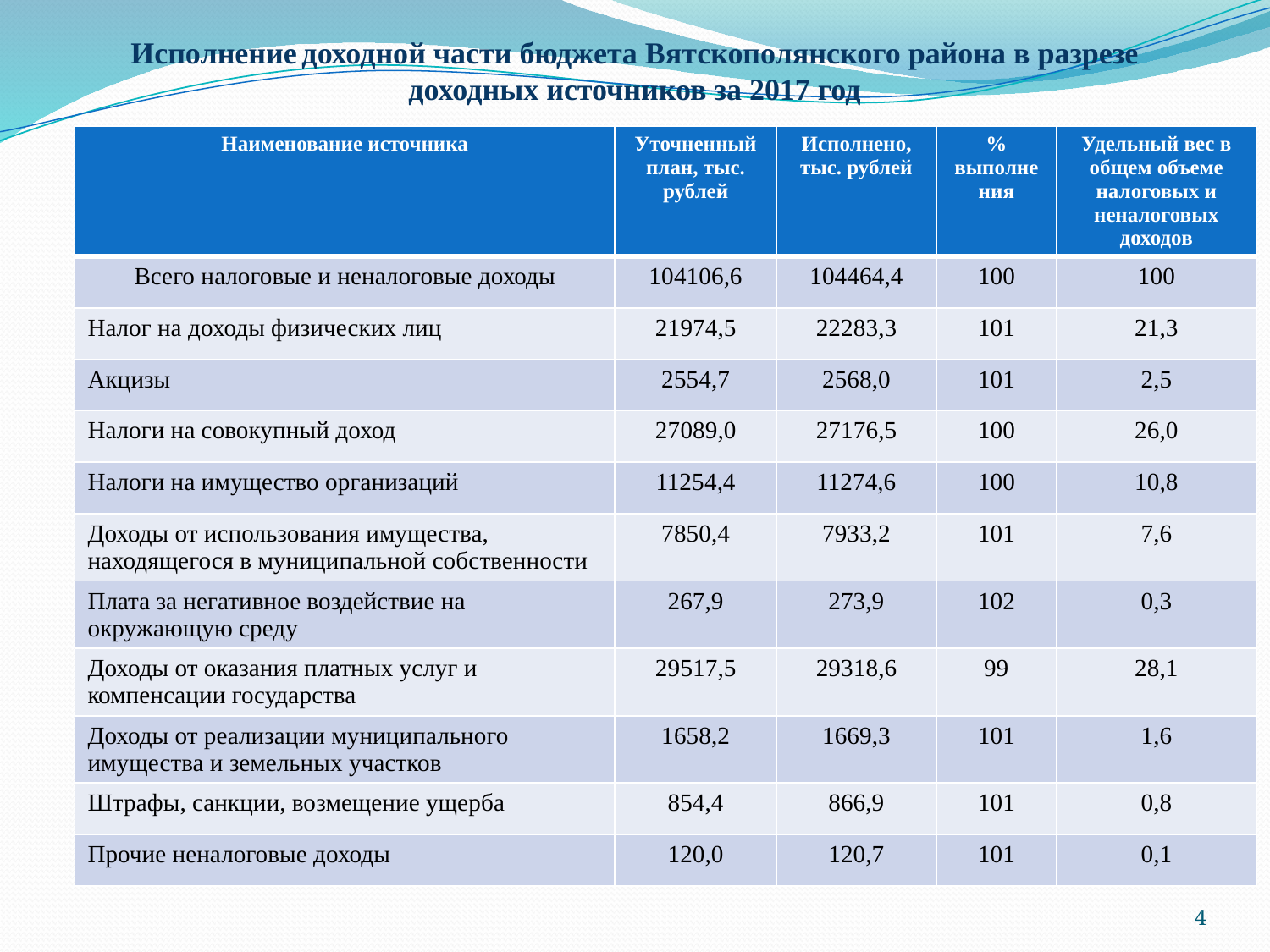

# Исполнение доходной части бюджета Вятскополянского района в разрезе доходных источников за 2017 год
| Наименование источника | Уточненный план, тыс. рублей | Исполнено, тыс. рублей | % выполнения | Удельный вес в общем объеме налоговых и неналоговых доходов |
| --- | --- | --- | --- | --- |
| Всего налоговые и неналоговые доходы | 104106,6 | 104464,4 | 100 | 100 |
| Налог на доходы физических лиц | 21974,5 | 22283,3 | 101 | 21,3 |
| Акцизы | 2554,7 | 2568,0 | 101 | 2,5 |
| Налоги на совокупный доход | 27089,0 | 27176,5 | 100 | 26,0 |
| Налоги на имущество организаций | 11254,4 | 11274,6 | 100 | 10,8 |
| Доходы от использования имущества, находящегося в муниципальной собственности | 7850,4 | 7933,2 | 101 | 7,6 |
| Плата за негативное воздействие на окружающую среду | 267,9 | 273,9 | 102 | 0,3 |
| Доходы от оказания платных услуг и компенсации государства | 29517,5 | 29318,6 | 99 | 28,1 |
| Доходы от реализации муниципального имущества и земельных участков | 1658,2 | 1669,3 | 101 | 1,6 |
| Штрафы, санкции, возмещение ущерба | 854,4 | 866,9 | 101 | 0,8 |
| Прочие неналоговые доходы | 120,0 | 120,7 | 101 | 0,1 |
4